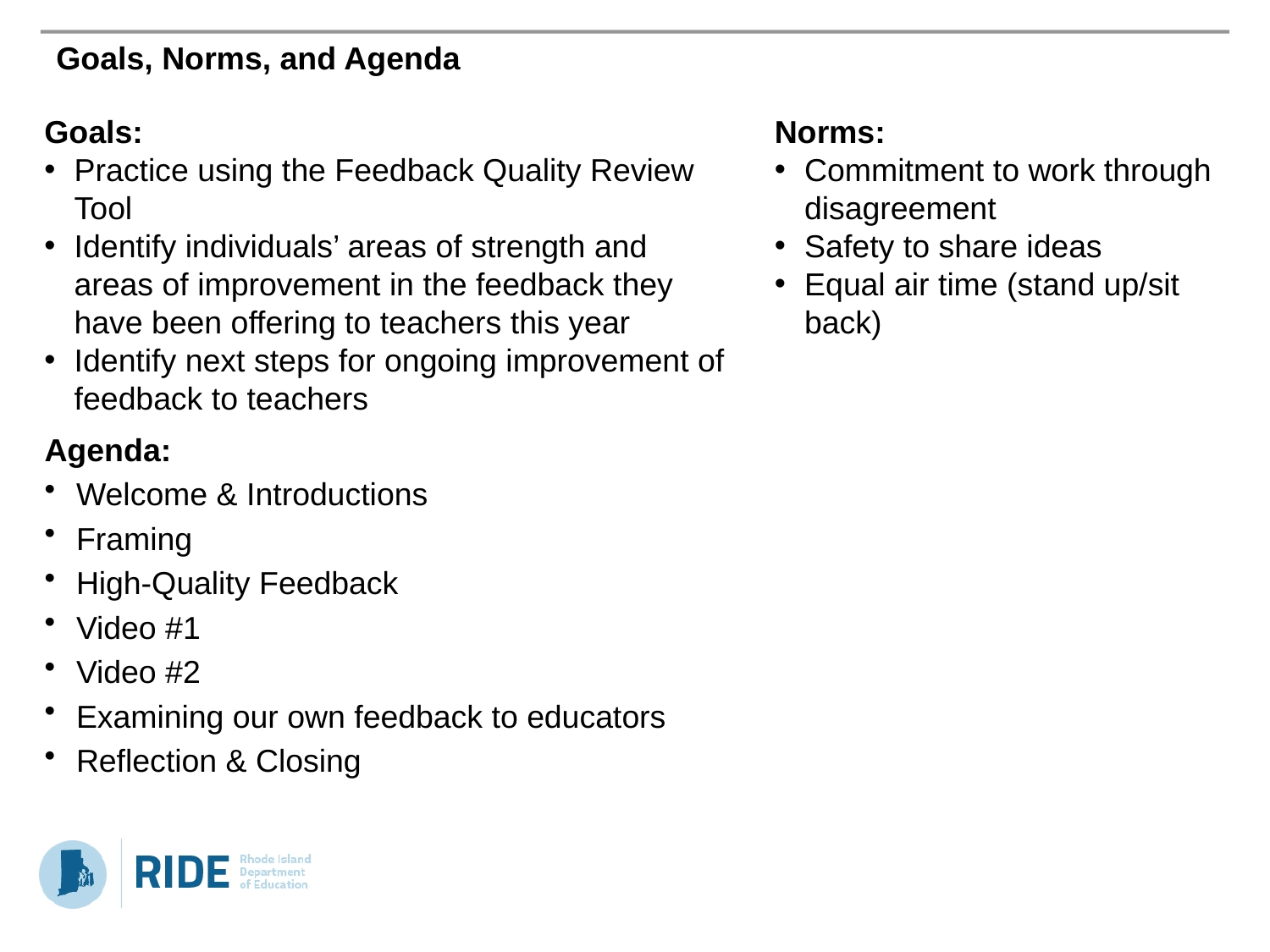

# Goals, Norms, and Agenda
Goals:
Practice using the Feedback Quality Review Tool
Identify individuals’ areas of strength and areas of improvement in the feedback they have been offering to teachers this year
Identify next steps for ongoing improvement of feedback to teachers

Norms:
Commitment to work through disagreement
Safety to share ideas
Equal air time (stand up/sit back)
Agenda:
Welcome & Introductions
Framing
High-Quality Feedback
Video #1
Video #2
Examining our own feedback to educators
Reflection & Closing